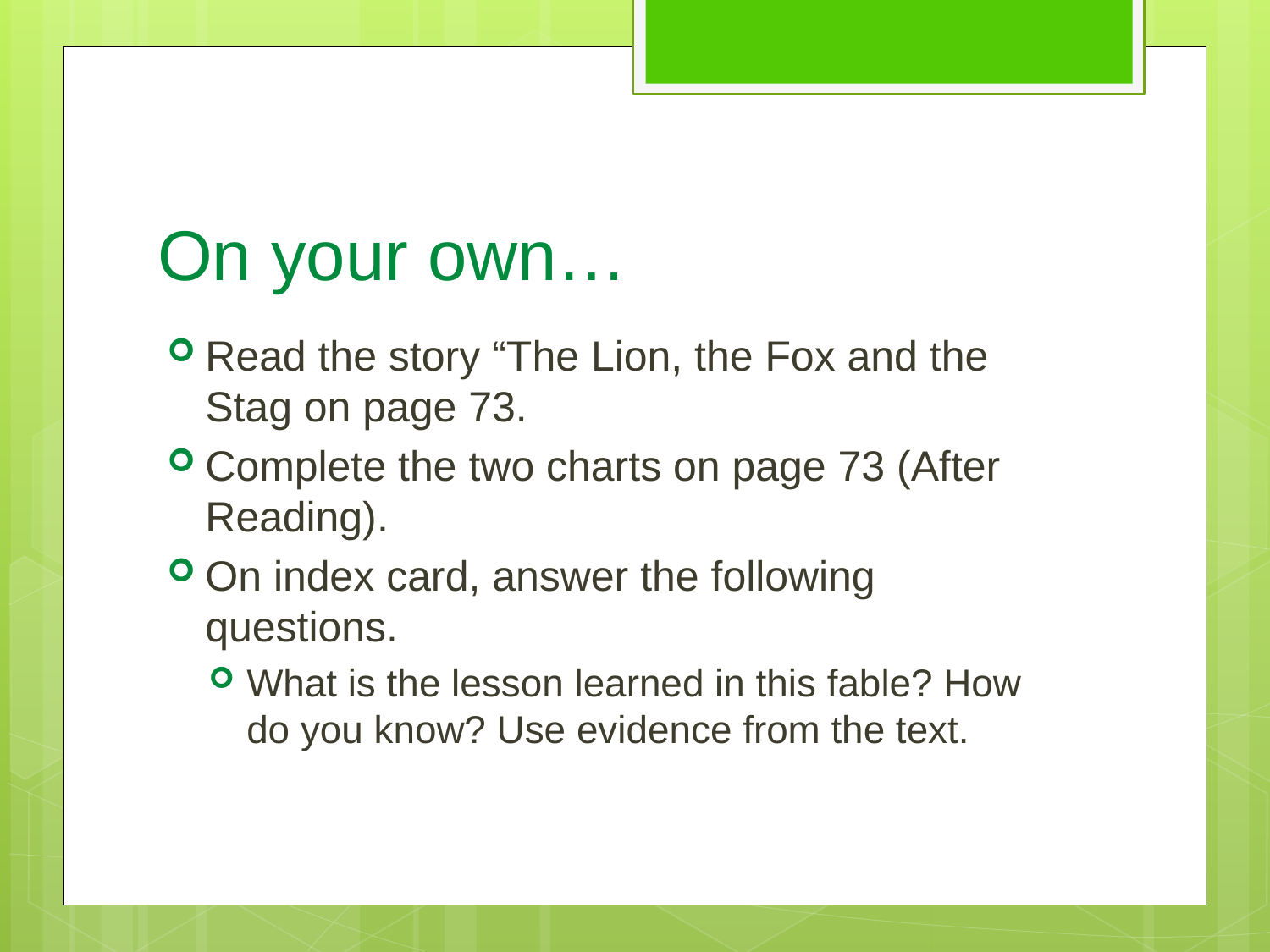

# On your own…
Read the story “The Lion, the Fox and the Stag on page 73.
Complete the two charts on page 73 (After Reading).
On index card, answer the following questions.
What is the lesson learned in this fable? How do you know? Use evidence from the text.